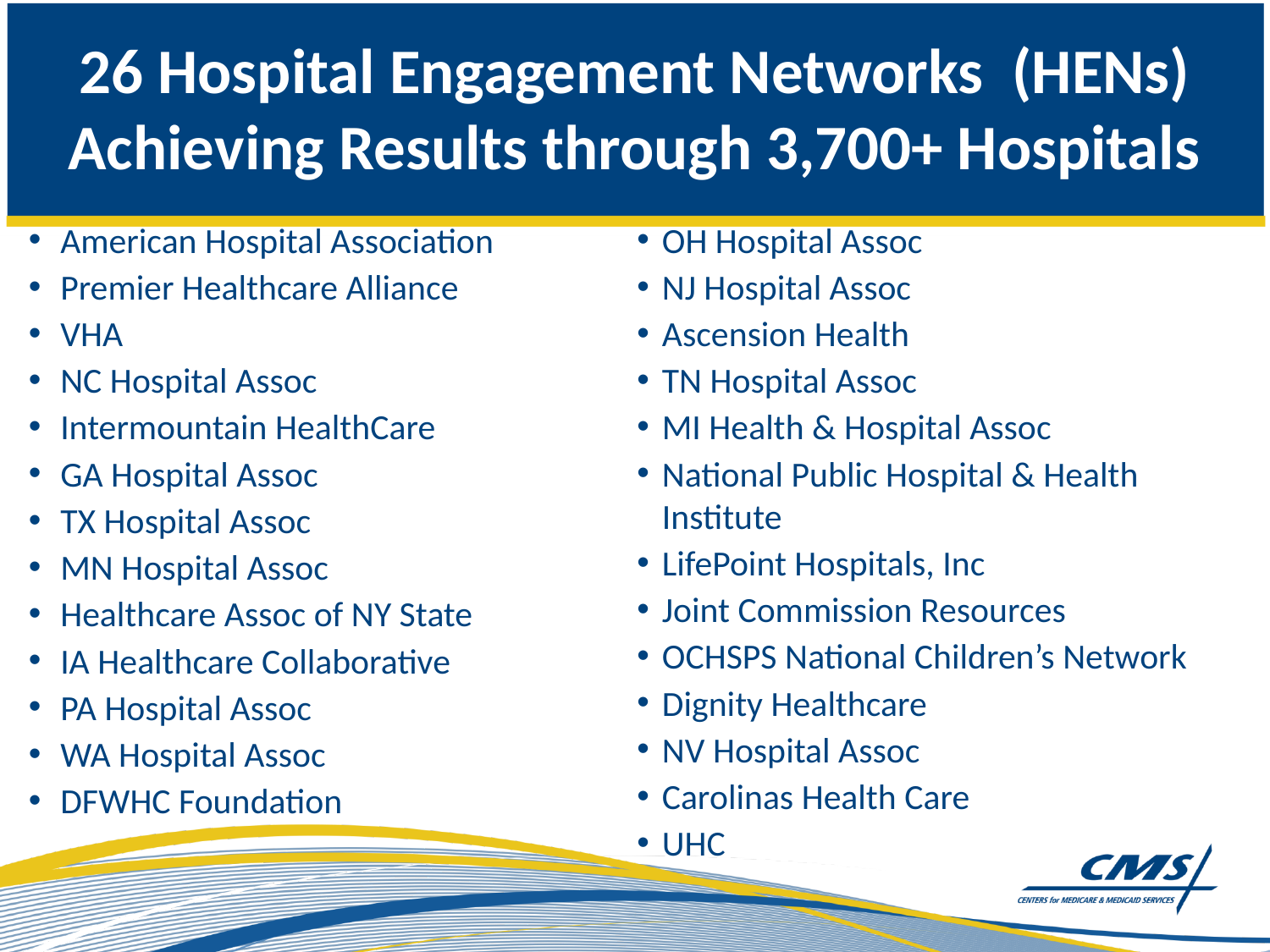

26 Hospital Engagement Networks  (HENs)
Achieving Results through 3,700+ Hospitals
American Hospital Association
Premier Healthcare Alliance
VHA
NC Hospital Assoc
Intermountain HealthCare
GA Hospital Assoc
TX Hospital Assoc
MN Hospital Assoc
Healthcare Assoc of NY State
IA Healthcare Collaborative
PA Hospital Assoc
WA Hospital Assoc
DFWHC Foundation

OH Hospital Assoc
NJ Hospital Assoc
Ascension Health
TN Hospital Assoc
MI Health & Hospital Assoc
National Public Hospital & Health Institute
LifePoint Hospitals, Inc
Joint Commission Resources
OCHSPS National Children’s Network
Dignity Healthcare
NV Hospital Assoc
Carolinas Health Care
UHC